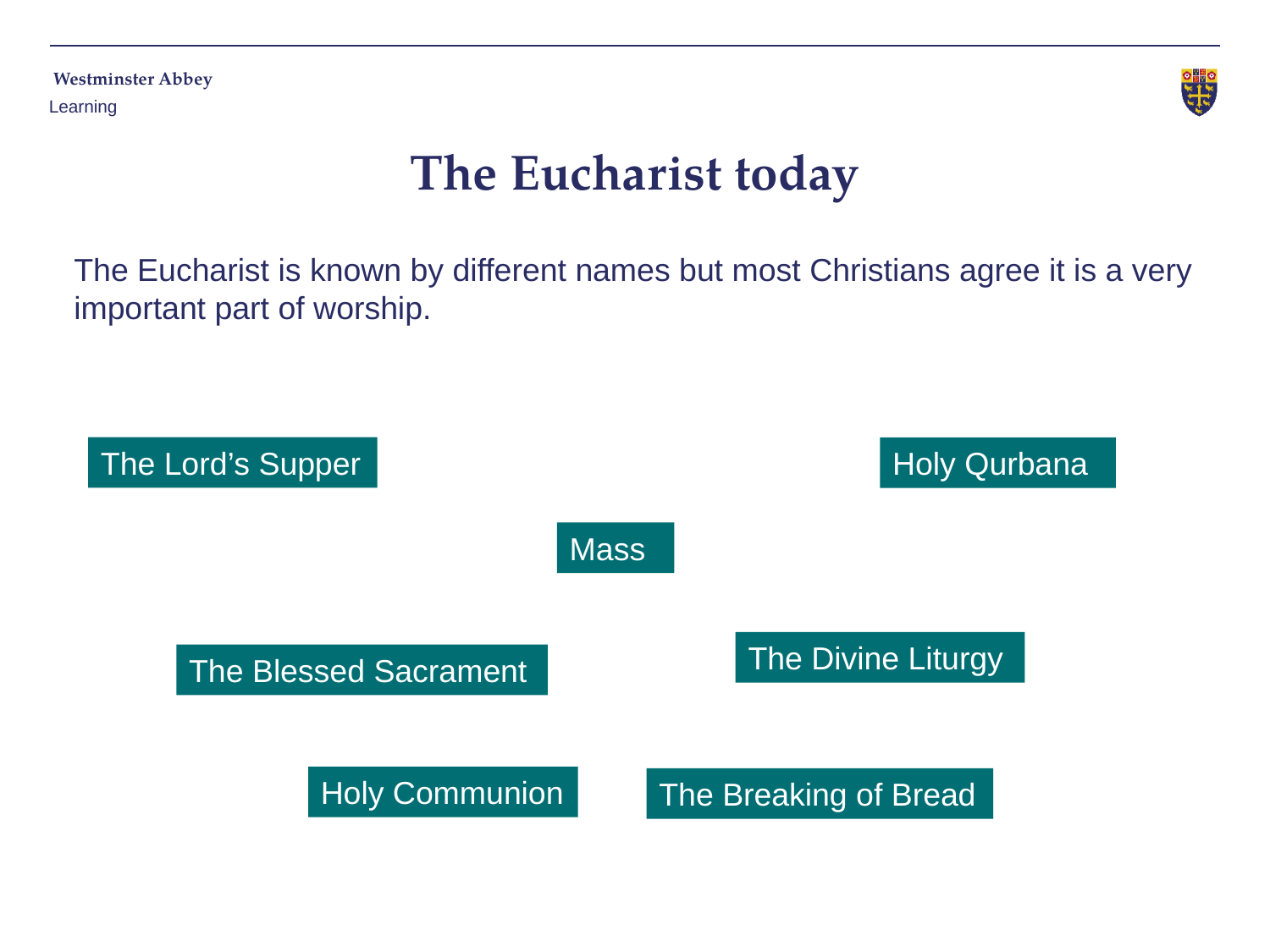

Learning
The Eucharist today
The Eucharist is known by different names but most Christians agree it is a very important part of worship.
The Lord’s Supper
Holy Qurbana
Mass
The Divine Liturgy
The Blessed Sacrament
Holy Communion
The Breaking of Bread